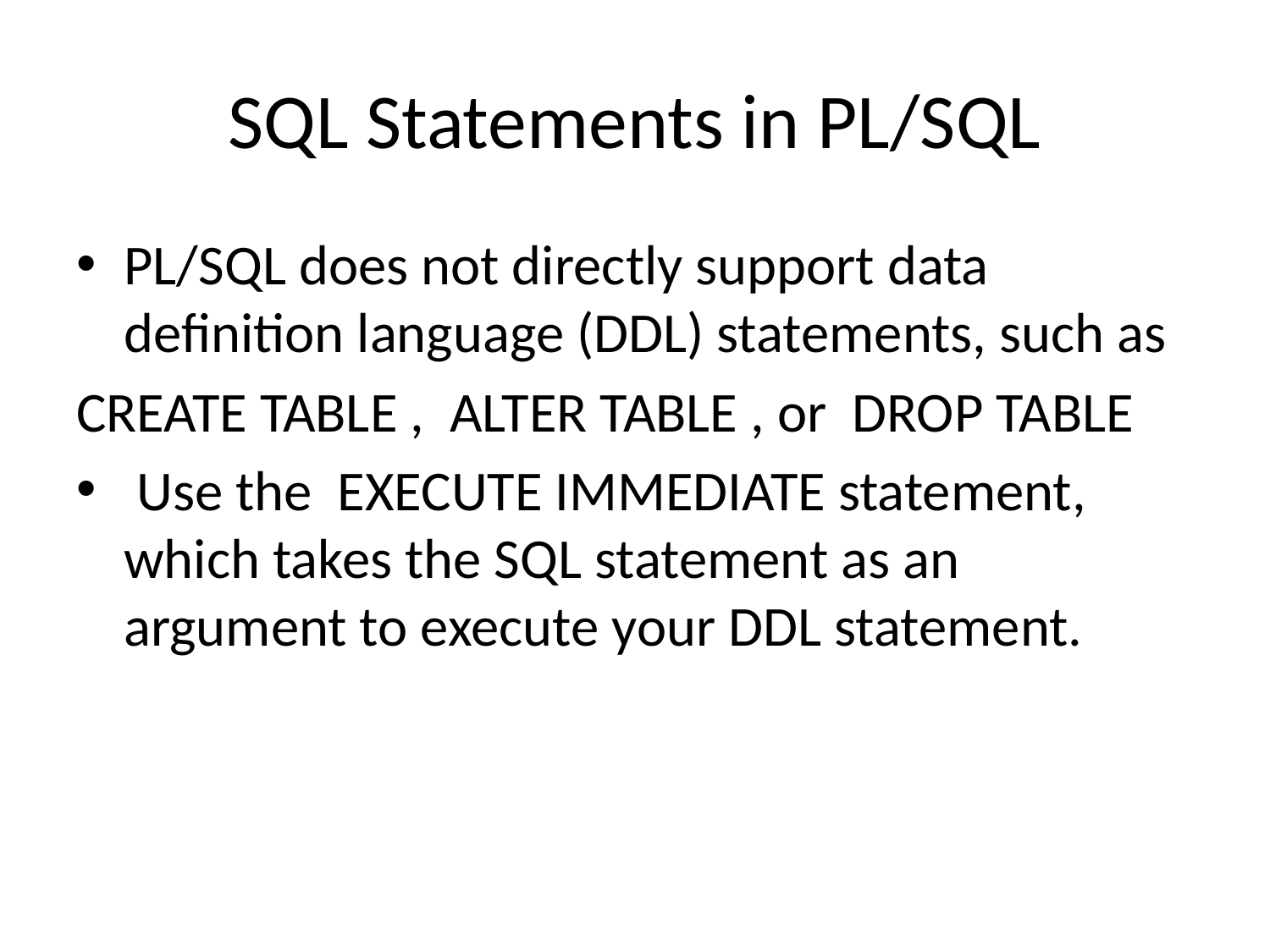

# SQL Statements in PL/SQL
PL/SQL does not directly support data definition language (DDL) statements, such as
CREATE TABLE ,  ALTER TABLE , or  DROP TABLE
 Use the  EXECUTE IMMEDIATE statement, which takes the SQL statement as an argument to execute your DDL statement.